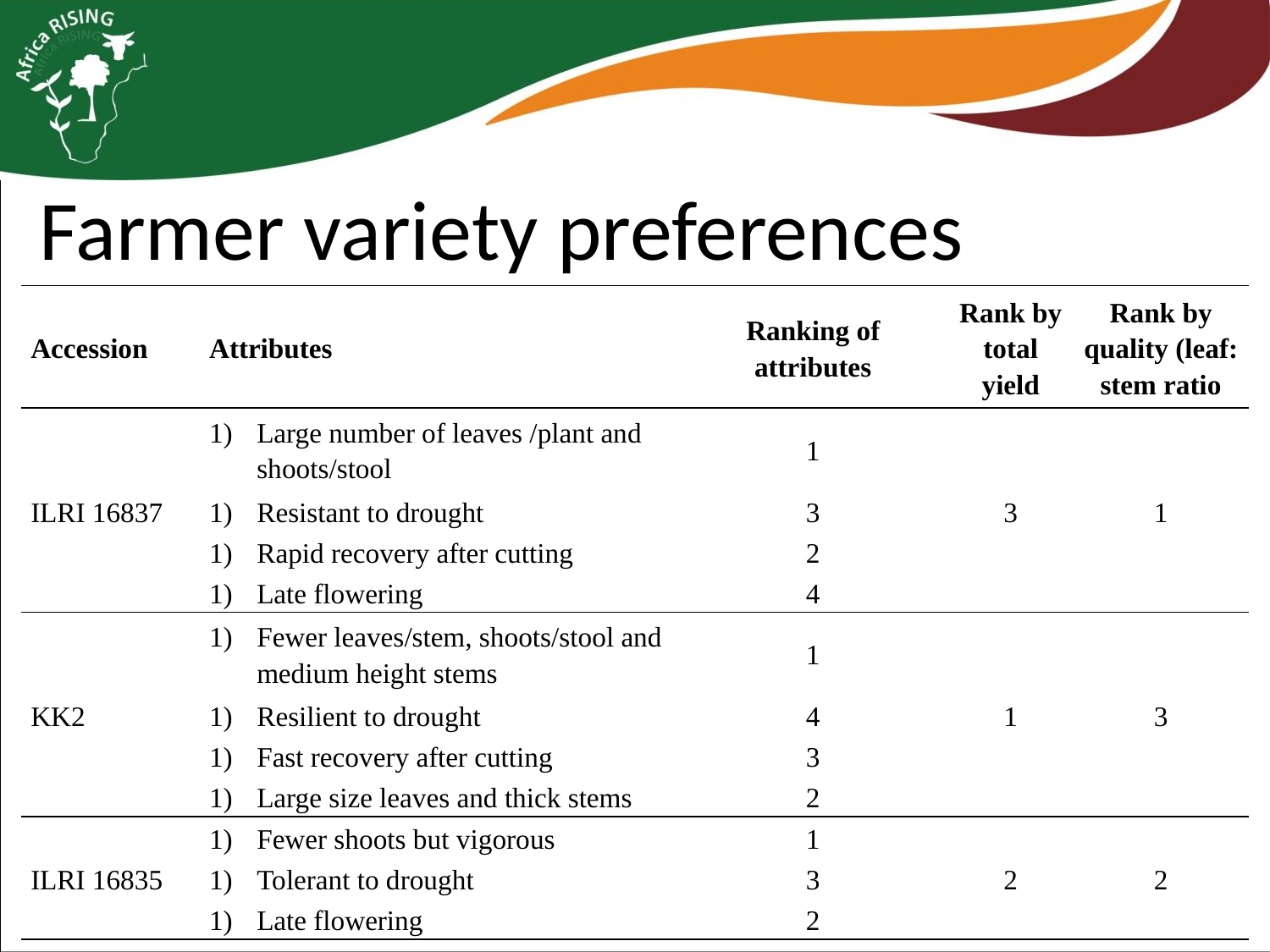

Farmer variety preferences
| Accession | Attributes | Ranking of attributes | Rank by total yield | Rank by quality (leaf: stem ratio |
| --- | --- | --- | --- | --- |
| ILRI 16837 | Large number of leaves /plant and shoots/stool | 1 | 3 |  |
|  | Resistant to drought | 3 |  | 1 |
|  | Rapid recovery after cutting | 2 |  |  |
|  | Late flowering | 4 |  |  |
| KK2 | Fewer leaves/stem, shoots/stool and medium height stems | 1 | 1 |  |
|  | Resilient to drought | 4 |  | 3 |
|  | Fast recovery after cutting | 3 |  |  |
|  | Large size leaves and thick stems | 2 |  |  |
| ILRI 16835 | Fewer shoots but vigorous | 1 | 2 |  |
|  | Tolerant to drought | 3 |  | 2 |
|  | Late flowering | 2 |  |  |